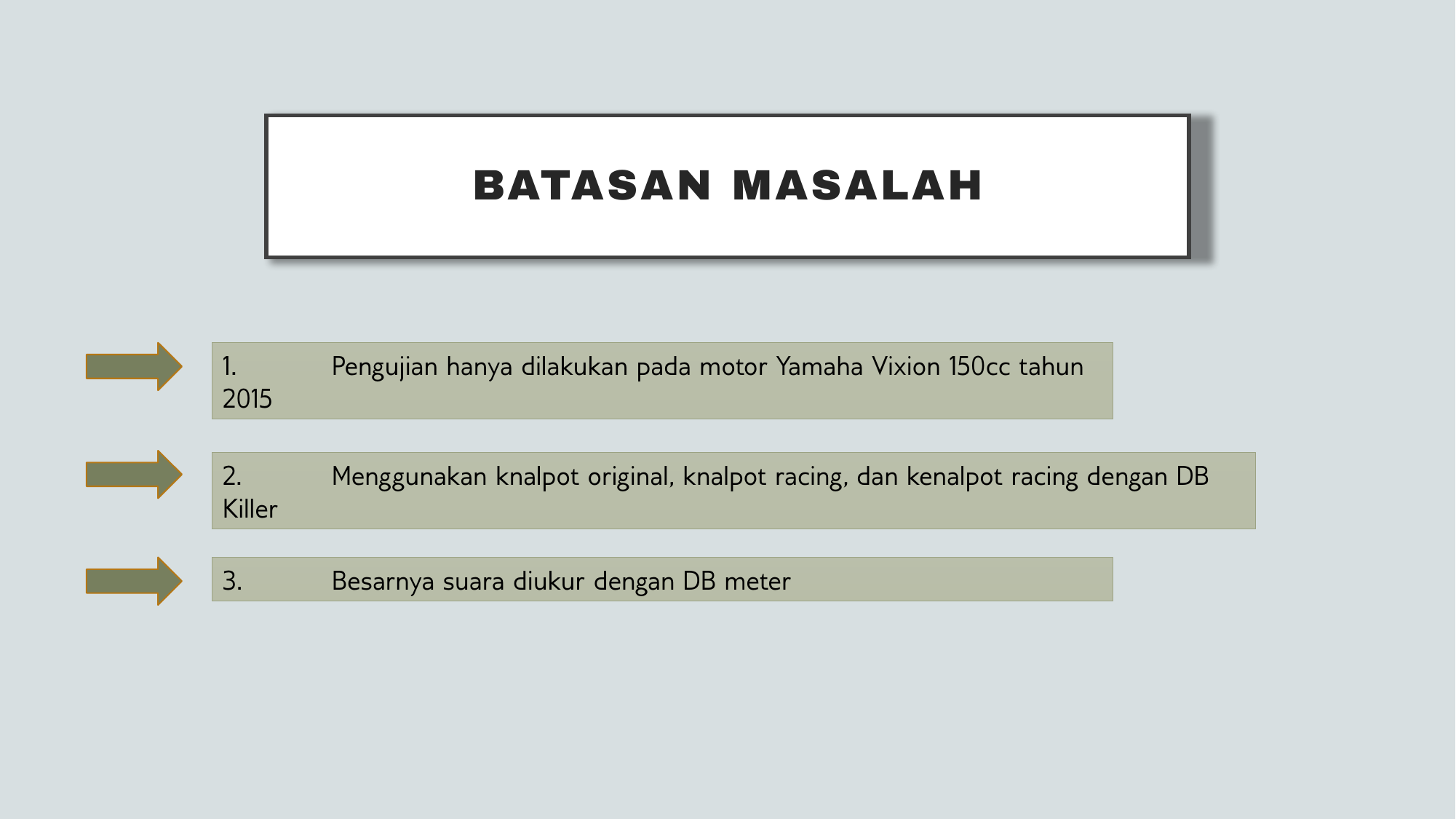

# Batasan Masalah

1.	Pengujian hanya dilakukan pada motor Yamaha Vixion 150cc tahun 2015

2.	Menggunakan knalpot original, knalpot racing, dan kenalpot racing dengan DB Killer

3.	Besarnya suara diukur dengan DB meter